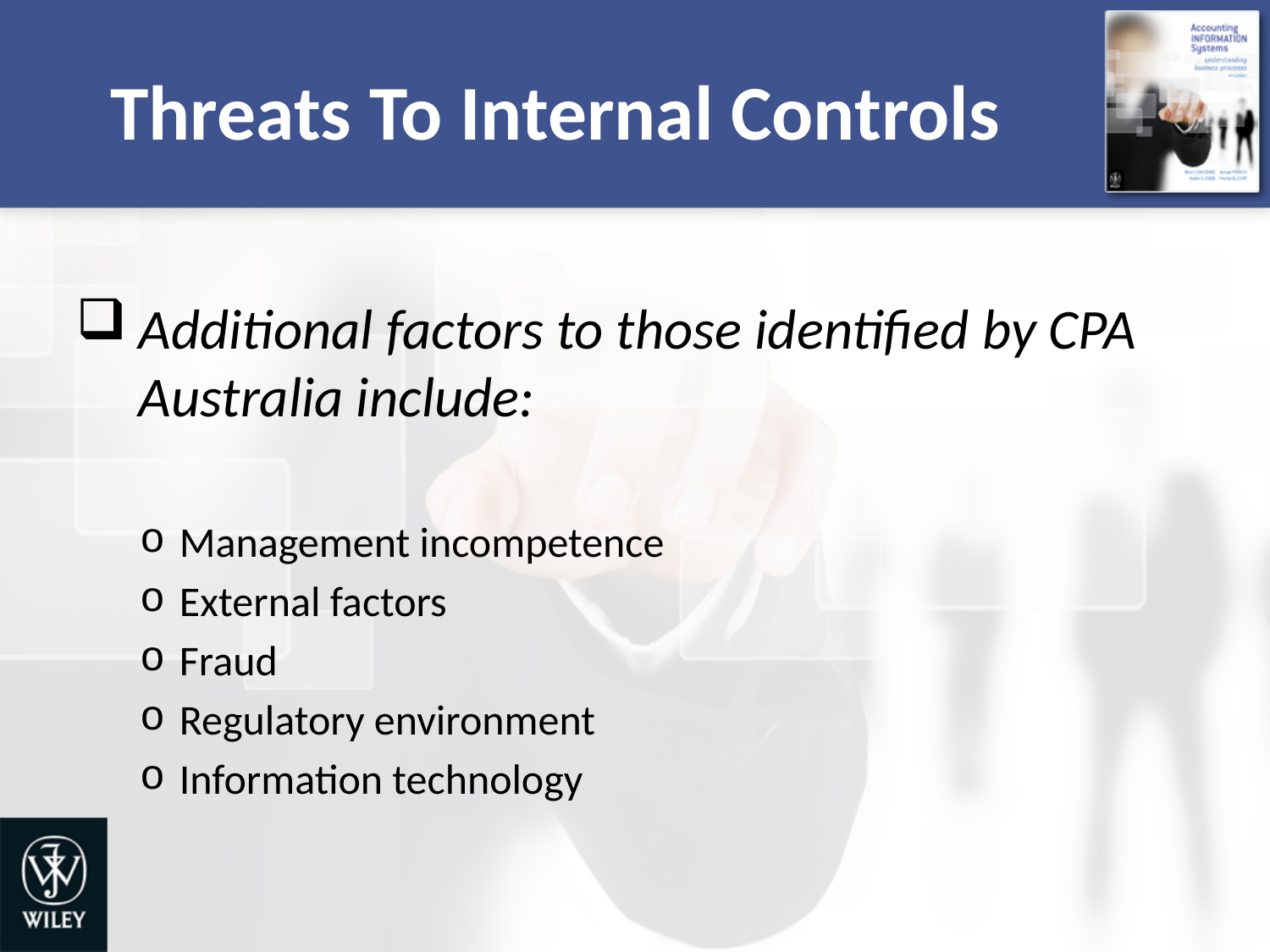

# Threats To Internal Controls
Additional factors to those identified by CPA Australia include:

Management incompetence
External factors
Fraud
Regulatory environment
Information technology